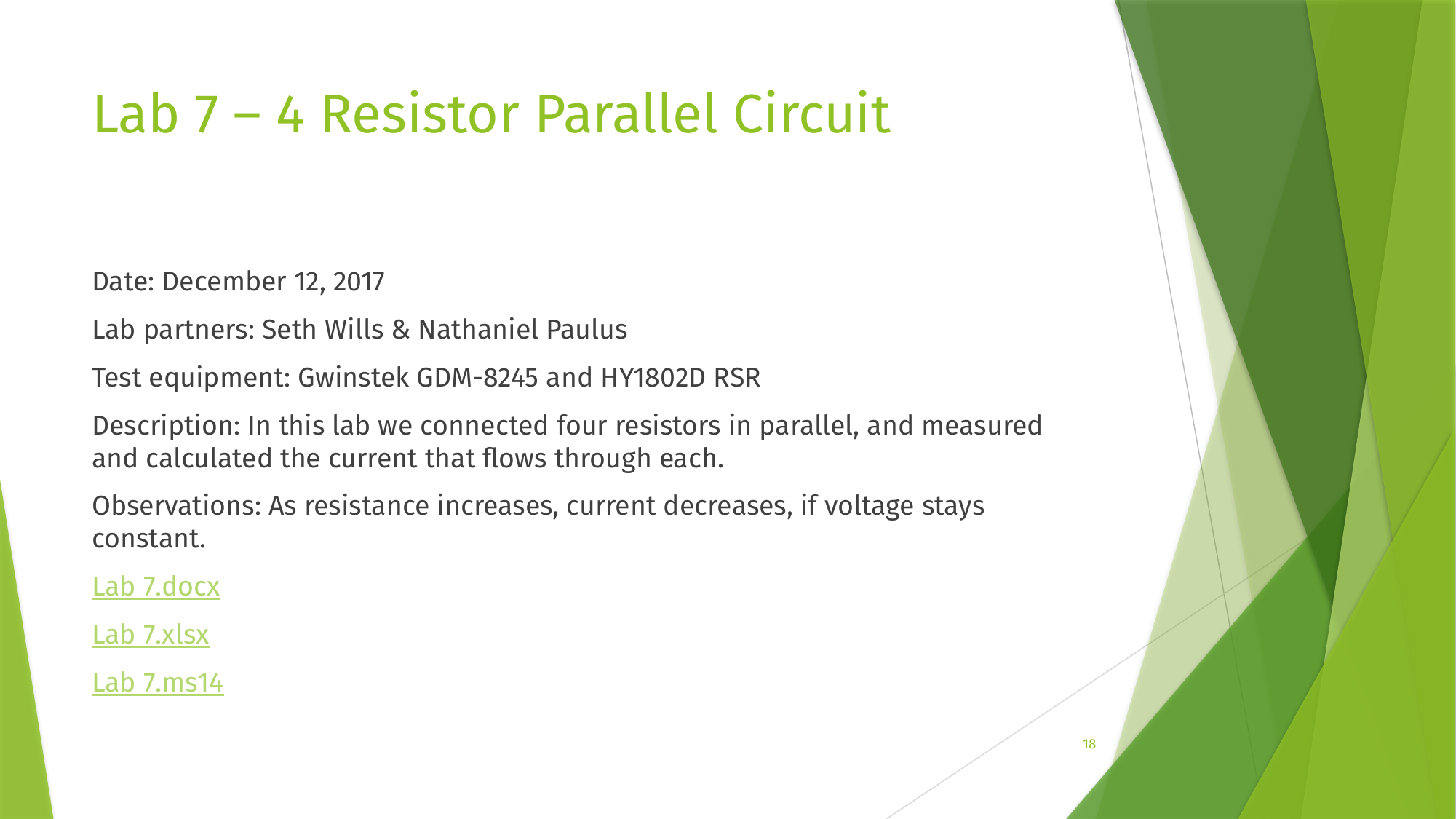

# Lab 7 – 4 Resistor Parallel Circuit
Date: December 12, 2017
Lab partners: Seth Wills & Nathaniel Paulus
Test equipment: Gwinstek GDM-8245 and HY1802D RSR
Description: In this lab we connected four resistors in parallel, and measured and calculated the current that flows through each.
Observations: As resistance increases, current decreases, if voltage stays constant.
Lab 7.docx
Lab 7.xlsx
Lab 7.ms14

18